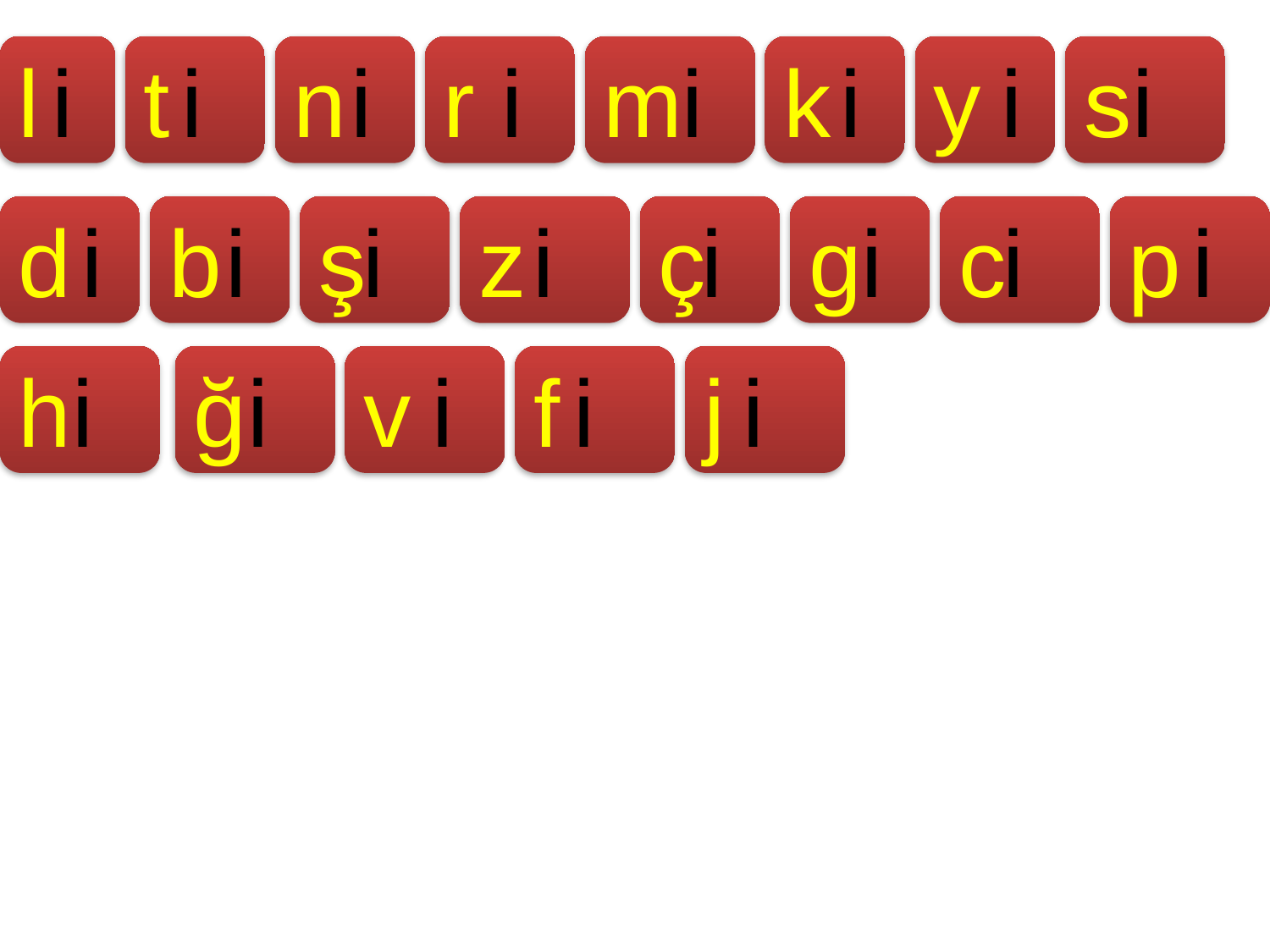

l
i
t
i
n
i
r
i
m
i
k
i
y
i
s
i
d
i
b
i
ş
i
z
i
ç
i
g
i
c
i
p
i
h
i
ğ
i
v
i
f
i
j
i